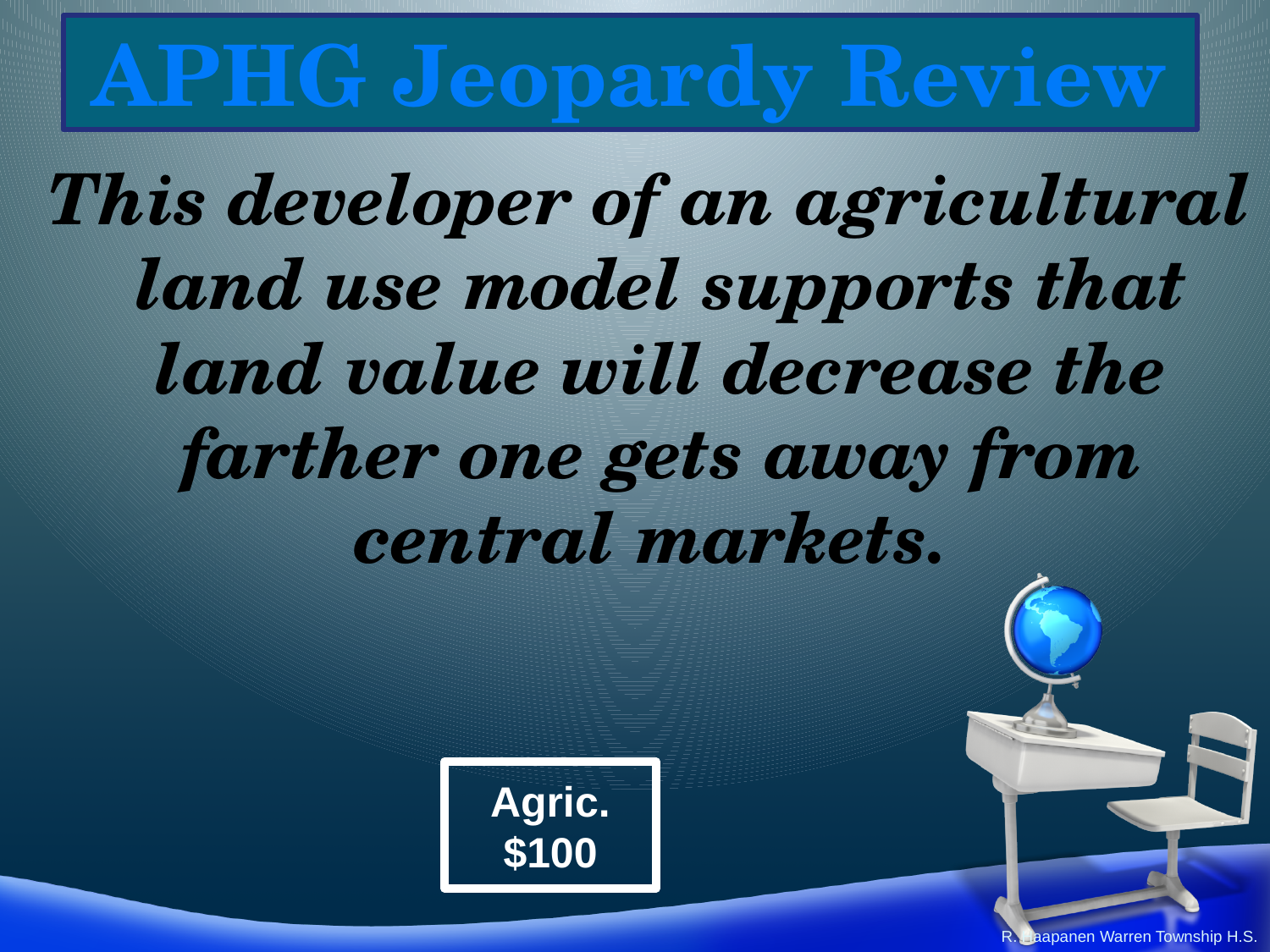

This developer of an agricultural land use model supports that land value will decrease the farther one gets away from central markets.
Agric.
$100
R. Haapanen Warren Township H.S.